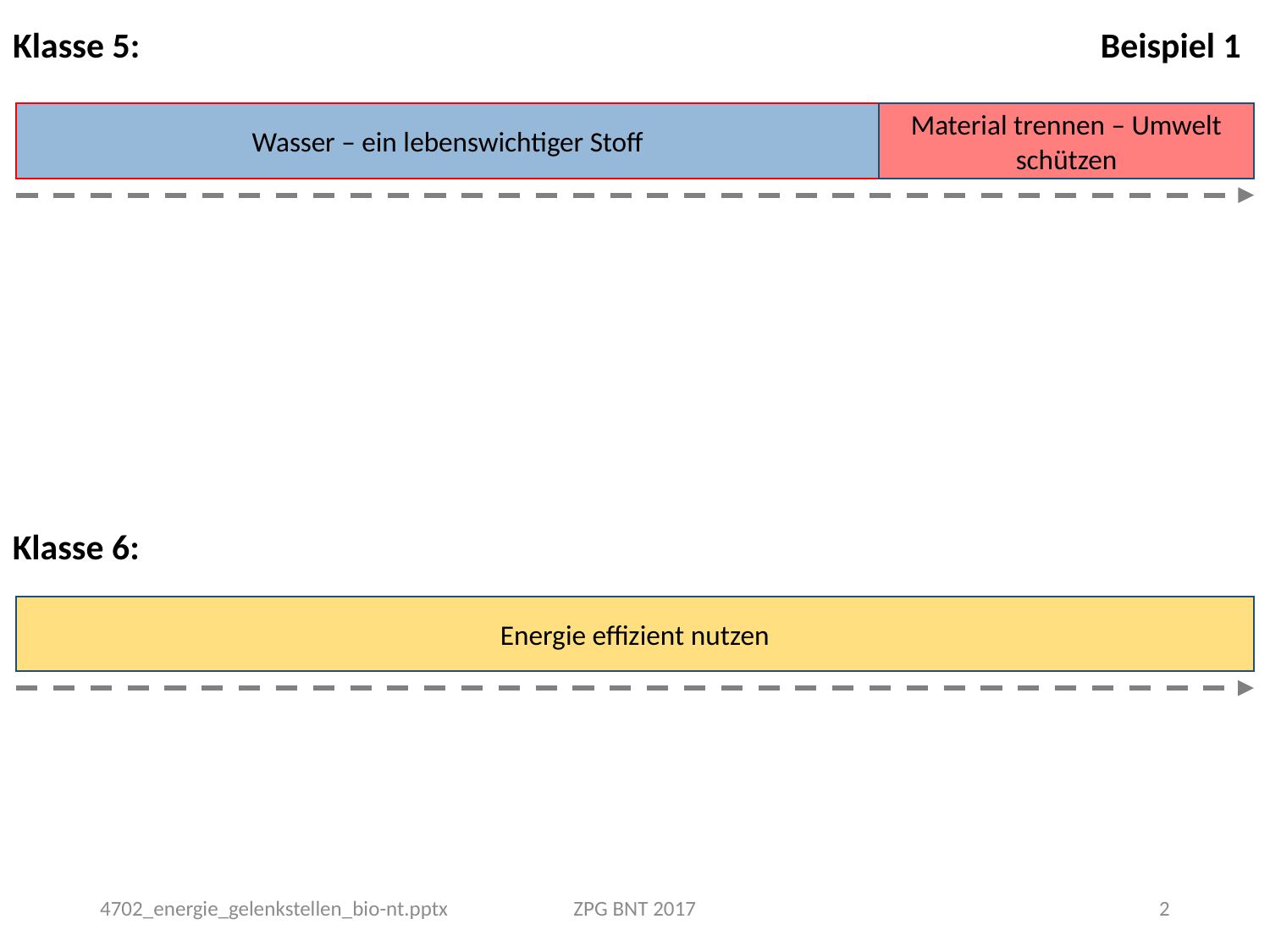

Klasse 5:
Beispiel 1
Wasser – ein lebenswichtiger Stoff
Material trennen – Umwelt schützen
Klasse 6:
Energie effizient nutzen
4702_energie_gelenkstellen_bio-nt.pptx
ZPG BNT 2017
2